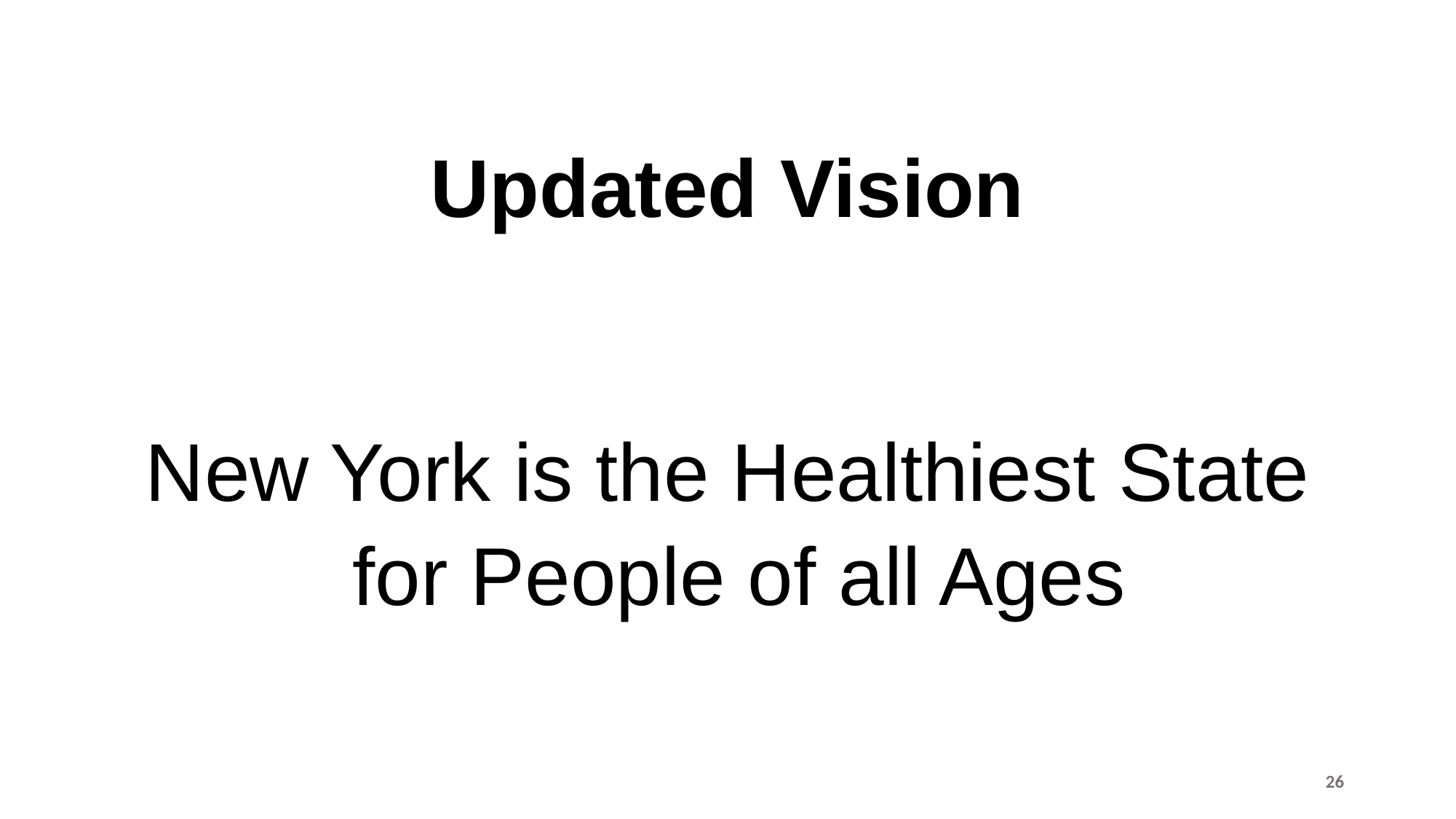

# Updated Vision

New York is the Healthiest State
 for People of all Ages
26